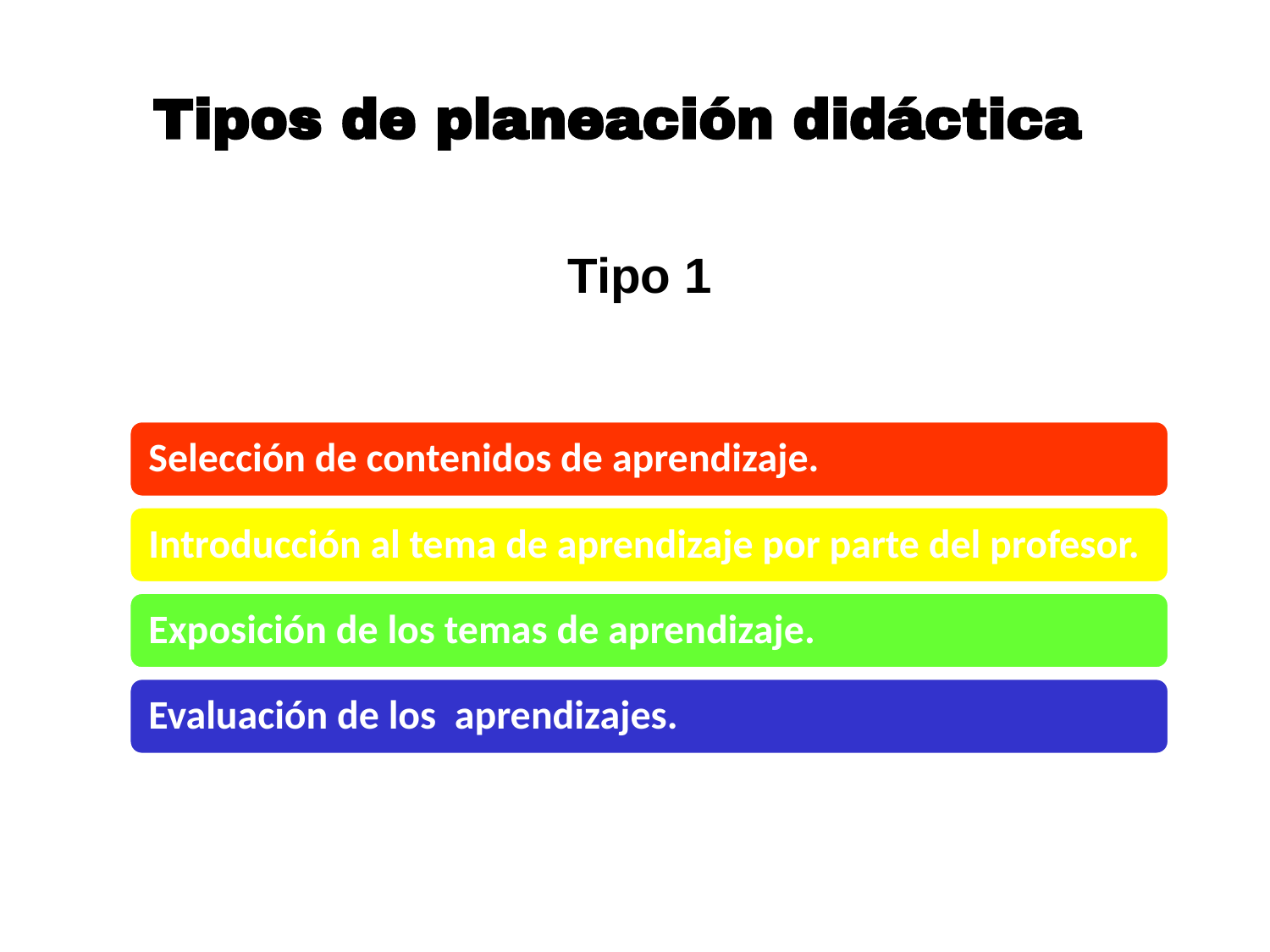

Tipos de planeación didáctica
Tipo 1
Selección de contenidos de aprendizaje.
Introducción al tema de aprendizaje por parte del profesor.
Exposición de los temas de aprendizaje.
Evaluación de los  aprendizajes.